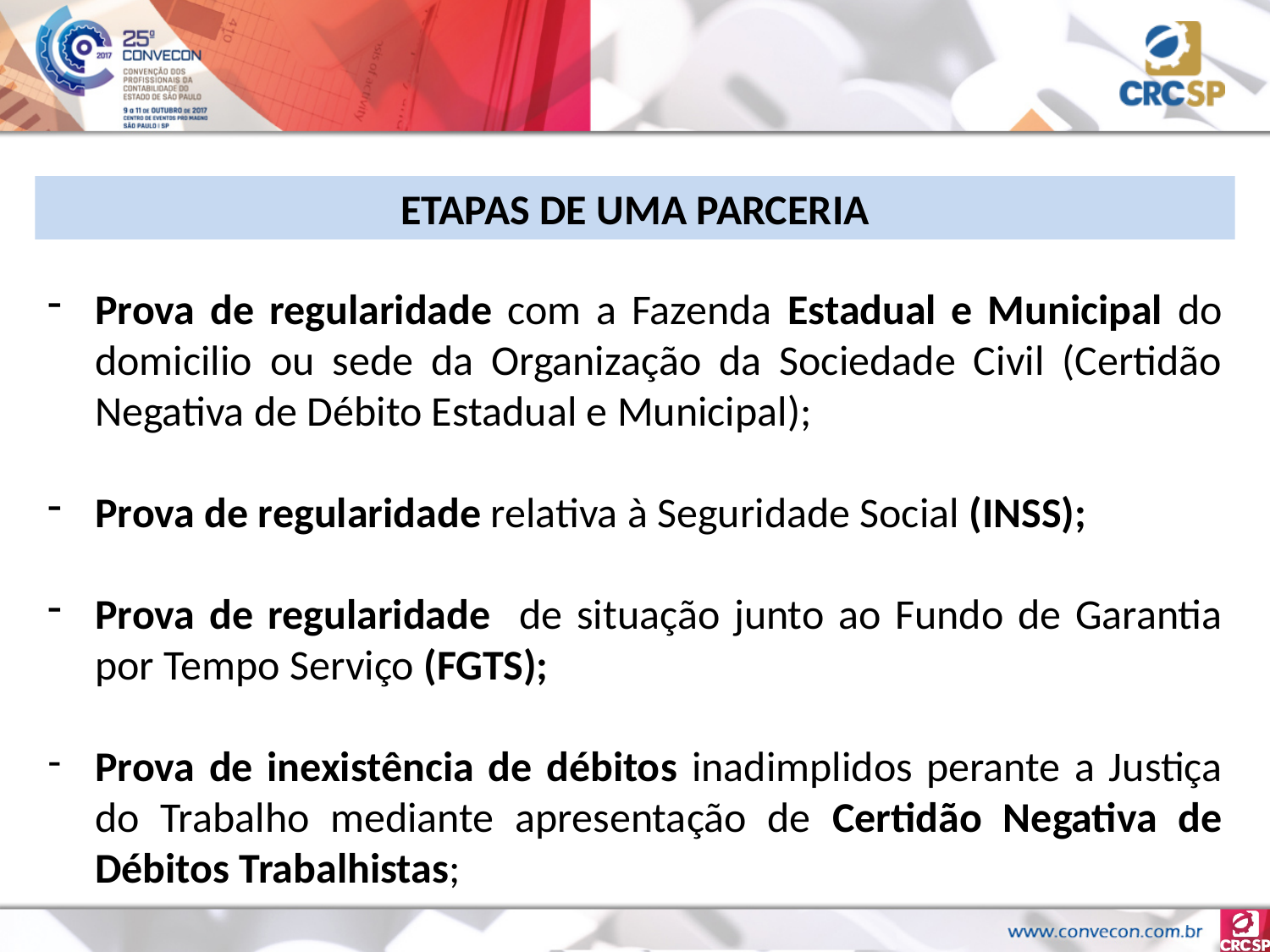

ETAPAS DE UMA PARCERIA

Prova de regularidade com a Fazenda Estadual e Municipal do domicilio ou sede da Organização da Sociedade Civil (Certidão Negativa de Débito Estadual e Municipal);

Prova de regularidade relativa à Seguridade Social (INSS);

Prova de regularidade  de situação junto ao Fundo de Garantia por Tempo Serviço (FGTS);

Prova de inexistência de débitos inadimplidos perante a Justiça do Trabalho mediante apresentação de Certidão Negativa de Débitos Trabalhistas;